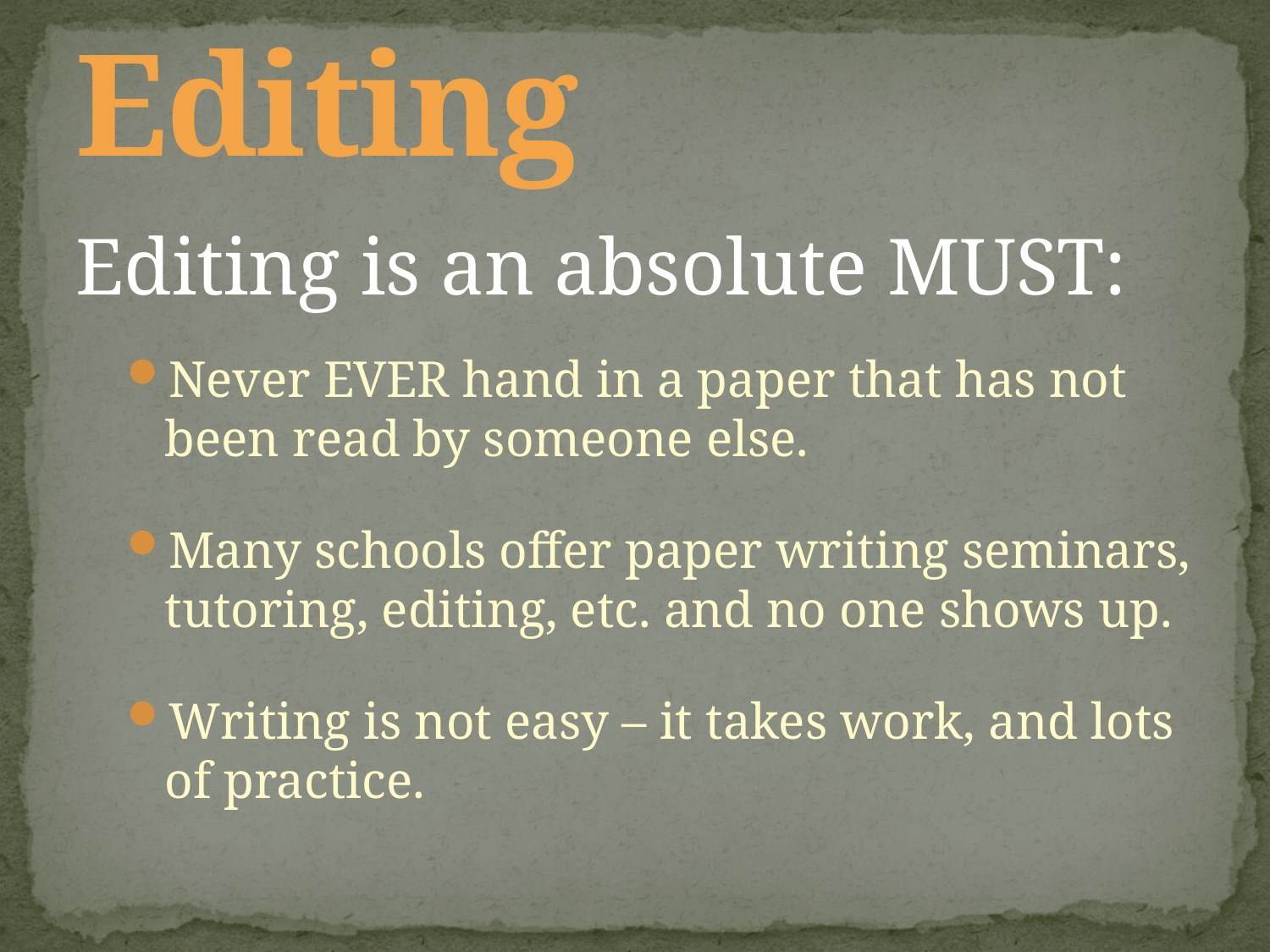

# Editing
Editing is an absolute MUST:

Never EVER hand in a paper that has not been read by someone else.

Many schools offer paper writing seminars, tutoring, editing, etc. and no one shows up.

Writing is not easy – it takes work, and lots of practice.